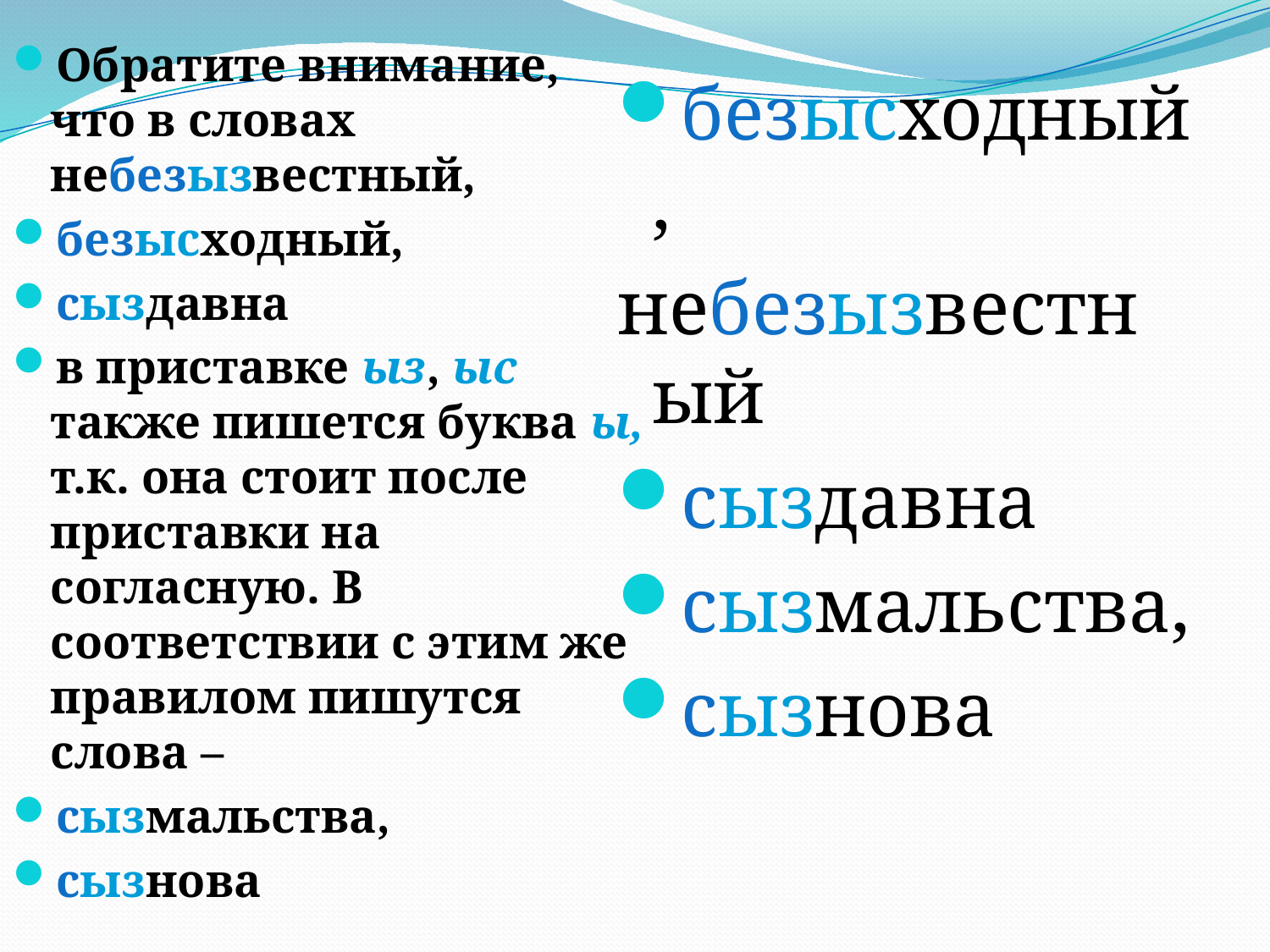

Обратите внимание, что в словах небезызвестный,
безысходный,
сыздавна
в приставке ыз, ыс также пишется буква ы, т.к. она стоит после приставки на согласную. В соответствии с этим же правилом пишутся слова –
сызмальства,
сызнова
безысходный,
небезызвестный
сыздавна
сызмальства,
сызнова